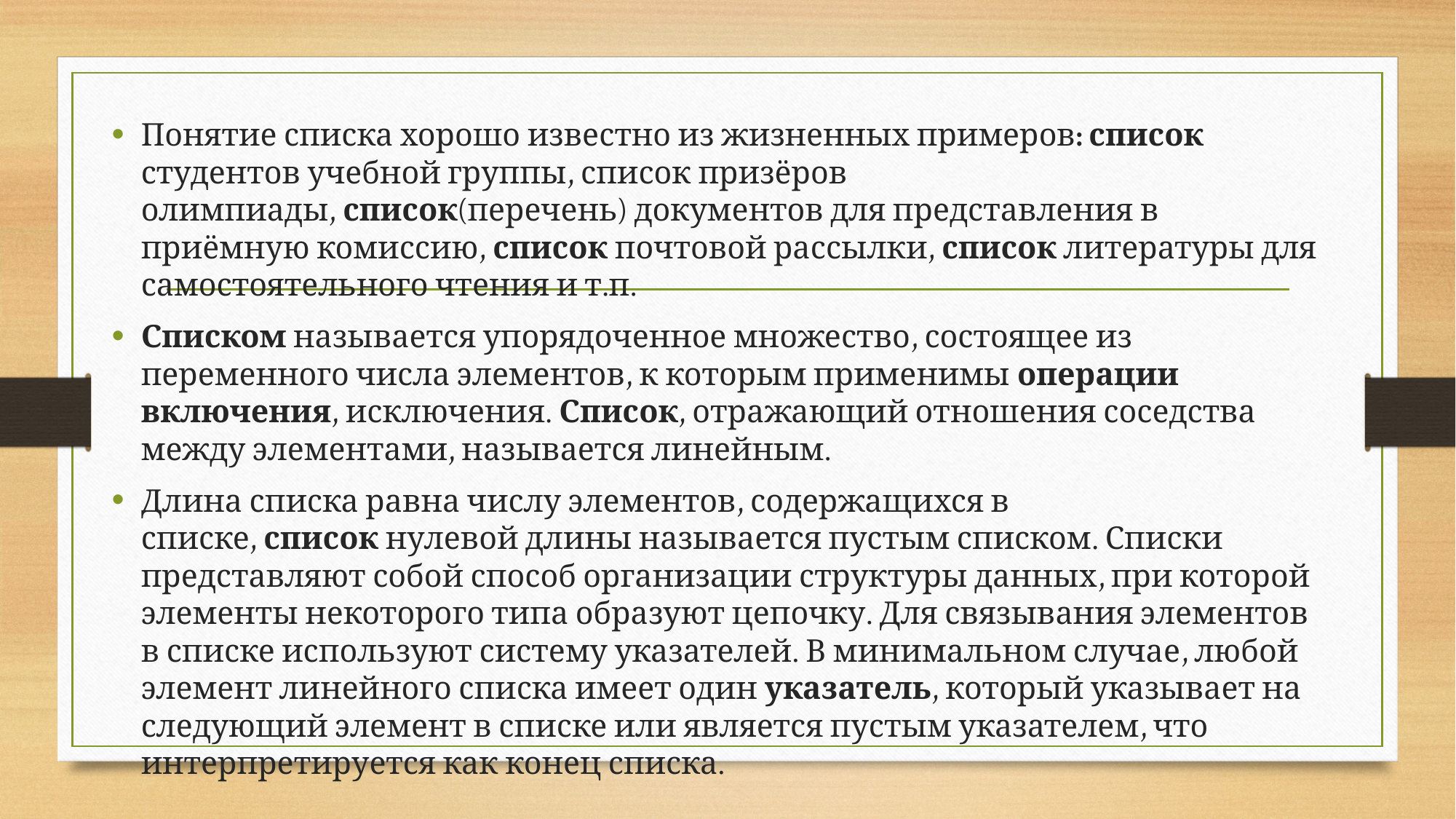

Понятие списка хорошо известно из жизненных примеров: список студентов учебной группы, список призёров олимпиады, список(перечень) документов для представления в приёмную комиссию, список почтовой рассылки, список литературы для самостоятельного чтения и т.п.
Списком называется упорядоченное множество, состоящее из переменного числа элементов, к которым применимы операции включения, исключения. Список, отражающий отношения соседства между элементами, называется линейным.
Длина списка равна числу элементов, содержащихся в списке, список нулевой длины называется пустым списком. Списки представляют собой способ организации структуры данных, при которой элементы некоторого типа образуют цепочку. Для связывания элементов в списке используют систему указателей. В минимальном случае, любой элемент линейного списка имеет один указатель, который указывает на следующий элемент в списке или является пустым указателем, что интерпретируется как конец списка.